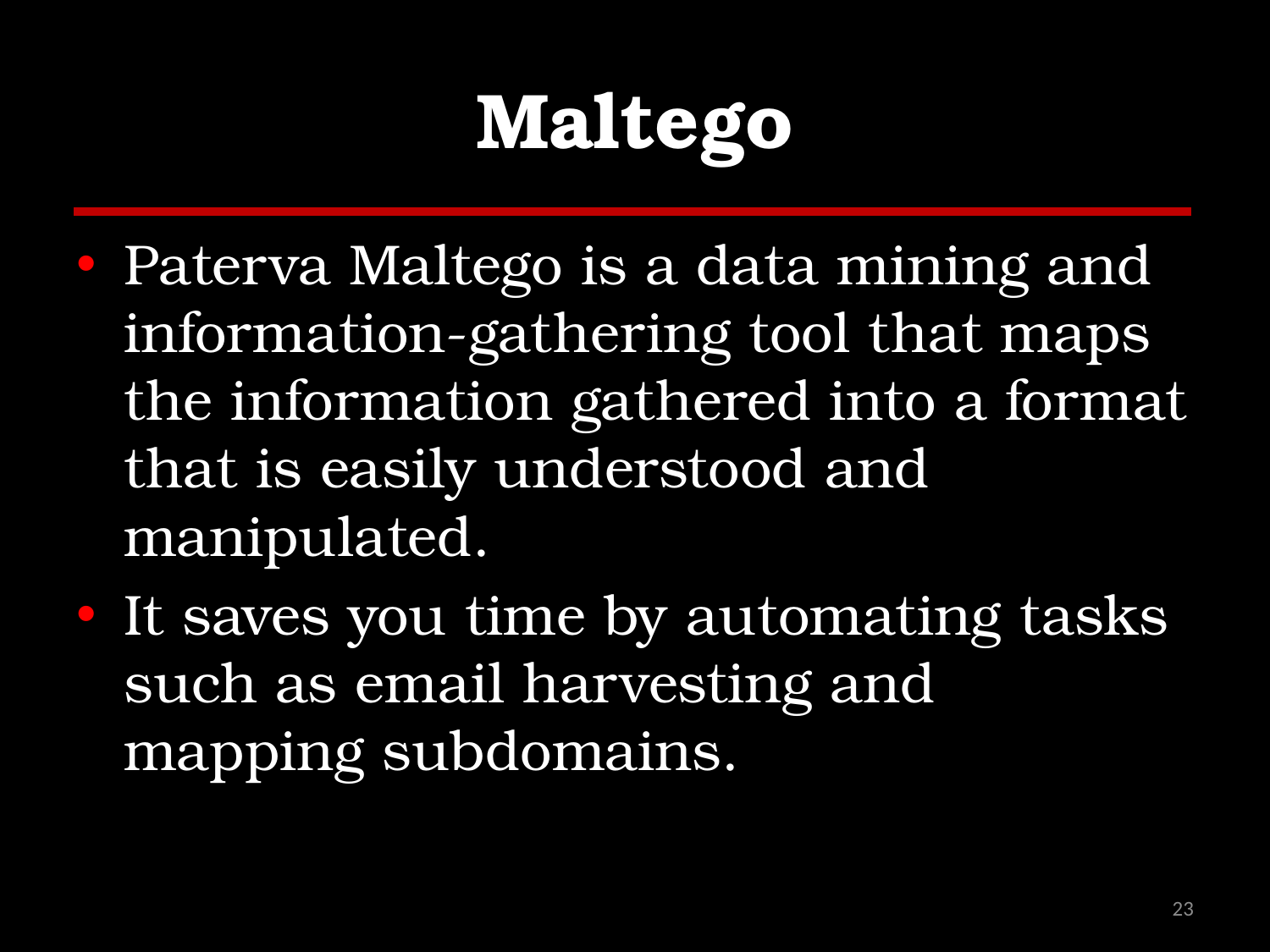

# Maltego
Paterva Maltego is a data mining and information-gathering tool that maps the information gathered into a format that is easily understood and manipulated.
It saves you time by automating tasks such as email harvesting and mapping subdomains.
23